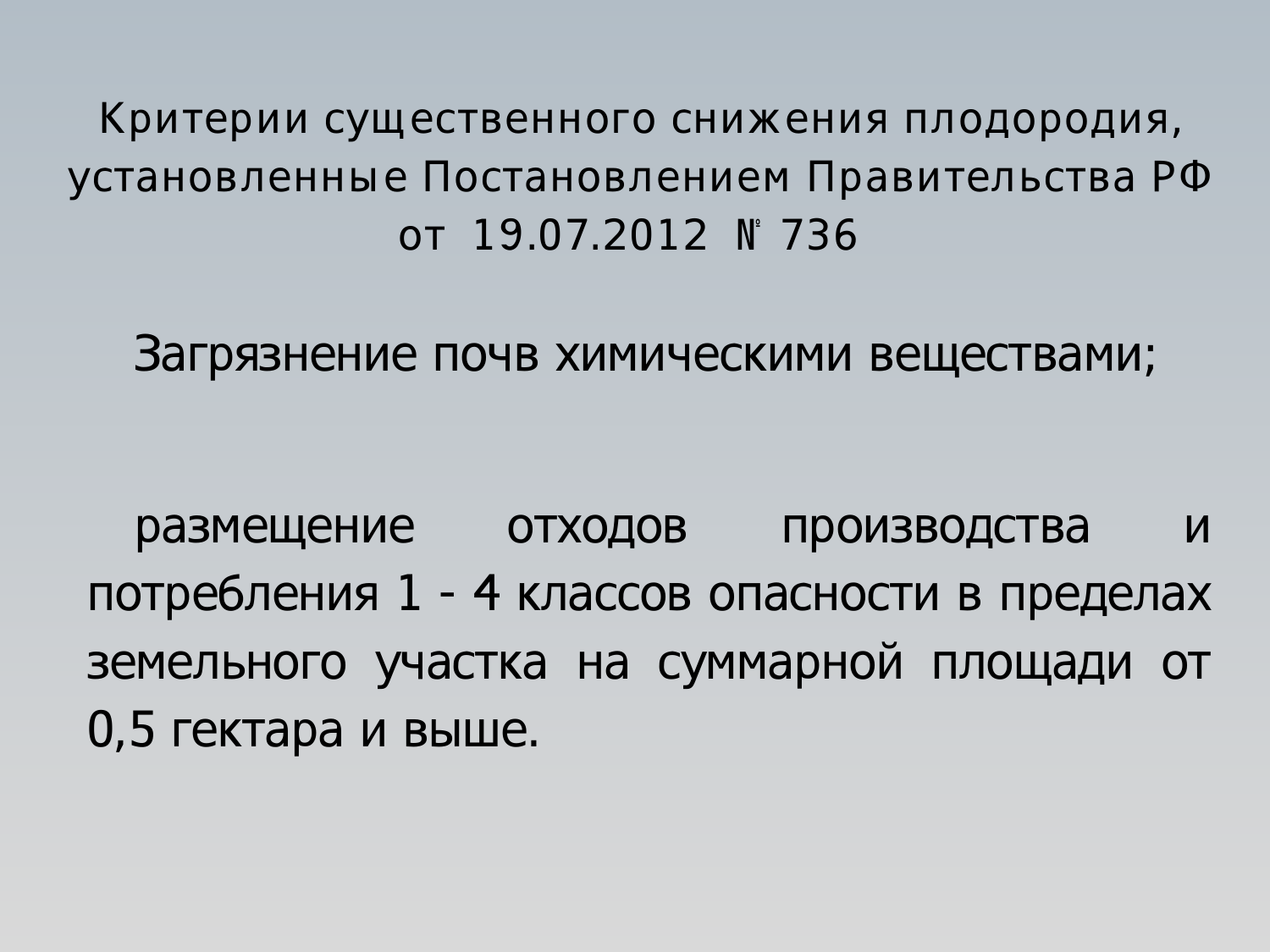

# Критерии существенного снижения плодородия, установленные Постановлением Правительства РФ от  19.07.2012  № 736
Загрязнение почв химическими веществами;

размещение отходов производства и потребления 1 - 4 классов опасности в пределах земельного участка на суммарной площади от 0,5 гектара и выше.